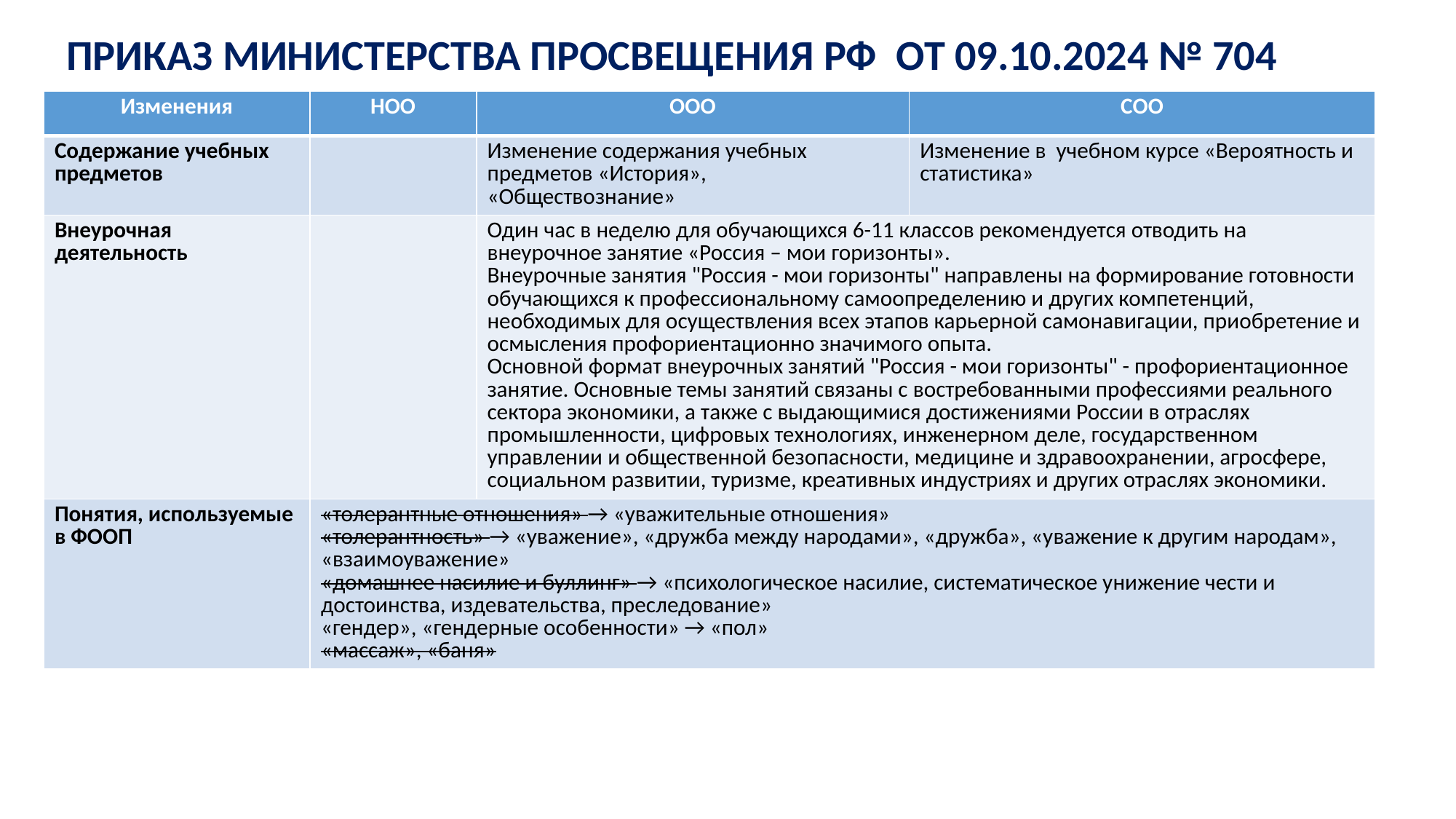

ПРИКАЗ МИНИСТЕРСТВА ПРОСВЕЩЕНИЯ РФ  ОТ 09.10.2024 № 704
| Изменения | НОО | ООО | СОО |
| --- | --- | --- | --- |
| Содержание учебных предметов |  | Изменение содержания учебных предметов «История», «Обществознание» | Изменение в учебном курсе «Вероятность и статистика» |
| Внеурочная деятельность |  | Один час в неделю для обучающихся 6-11 классов рекомендуется отводить на внеурочное занятие «Россия – мои горизонты». Внеурочные занятия "Россия - мои горизонты" направлены на формирование готовности обучающихся к профессиональному самоопределению и других компетенций, необходимых для осуществления всех этапов карьерной самонавигации, приобретение и осмысления профориентационно значимого опыта. Основной формат внеурочных занятий "Россия - мои горизонты" - профориентационное занятие. Основные темы занятий связаны с востребованными профессиями реального сектора экономики, а также с выдающимися достижениями России в отраслях промышленности, цифровых технологиях, инженерном деле, государственном управлении и общественной безопасности, медицине и здравоохранении, агросфере, социальном развитии, туризме, креативных индустриях и других отраслях экономики. |  |
| Понятия, используемые в ФООП | «толерантные отношения» → «уважительные отношения» «толерантность» → «уважение», «дружба между народами», «дружба», «уважение к другим народам», «взаимоуважение» «домашнее насилие и буллинг» → «психологическое насилие, систематическое унижение чести и достоинства, издевательства, преследование» «гендер», «гендерные особенности» → «пол» «массаж», «баня» |  |  |